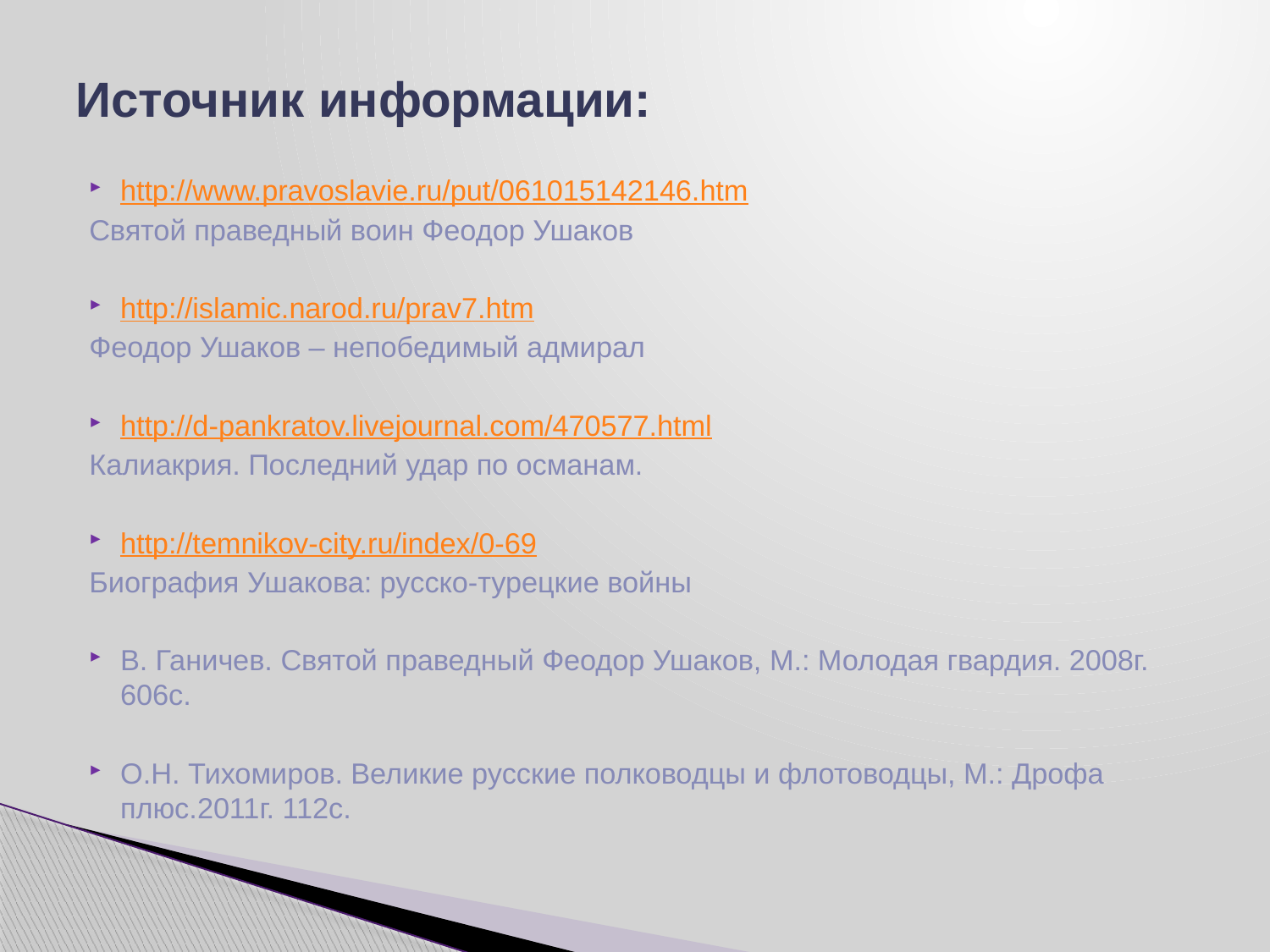

# Источник информации:
http://www.pravoslavie.ru/put/061015142146.htm
Святой праведный воин Феодор Ушаков

http://islamic.narod.ru/prav7.htm
Феодор Ушаков – непобедимый адмирал

http://d-pankratov.livejournal.com/470577.html
Калиакрия. Последний удар по османам.

http://temnikov-city.ru/index/0-69
Биография Ушакова: русско-турецкие войны

В. Ганичев. Святой праведный Феодор Ушаков, М.: Молодая гвардия. 2008г. 606с.

О.Н. Тихомиров. Великие русские полководцы и флотоводцы, М.: Дрофа плюс.2011г. 112с.